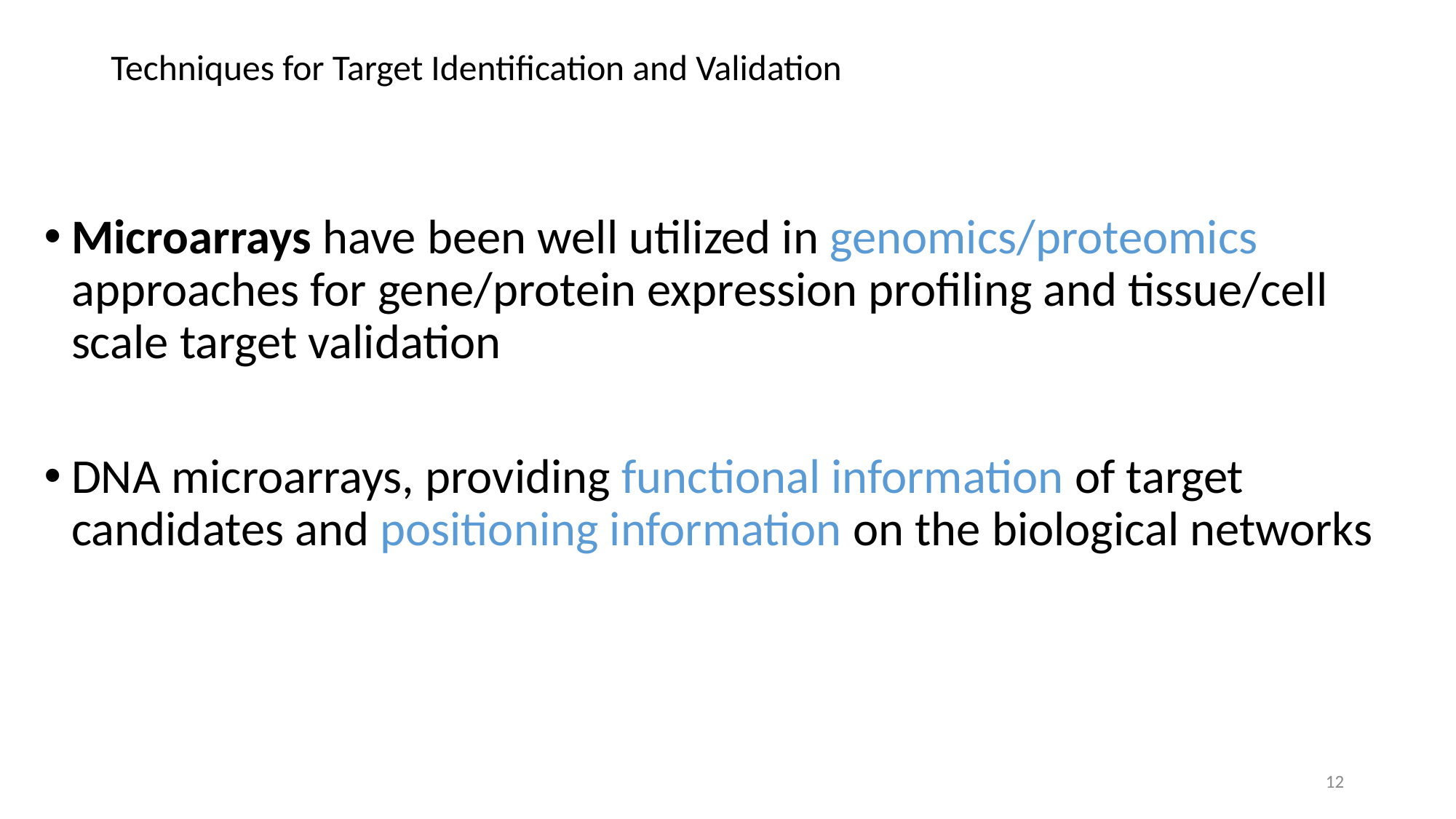

# Techniques for Target Identification and Validation
Microarrays have been well utilized in genomics/proteomics approaches for gene/protein expression profiling and tissue/cell scale target validation

DNA microarrays, providing functional information of target candidates and positioning information on the biological networks

12